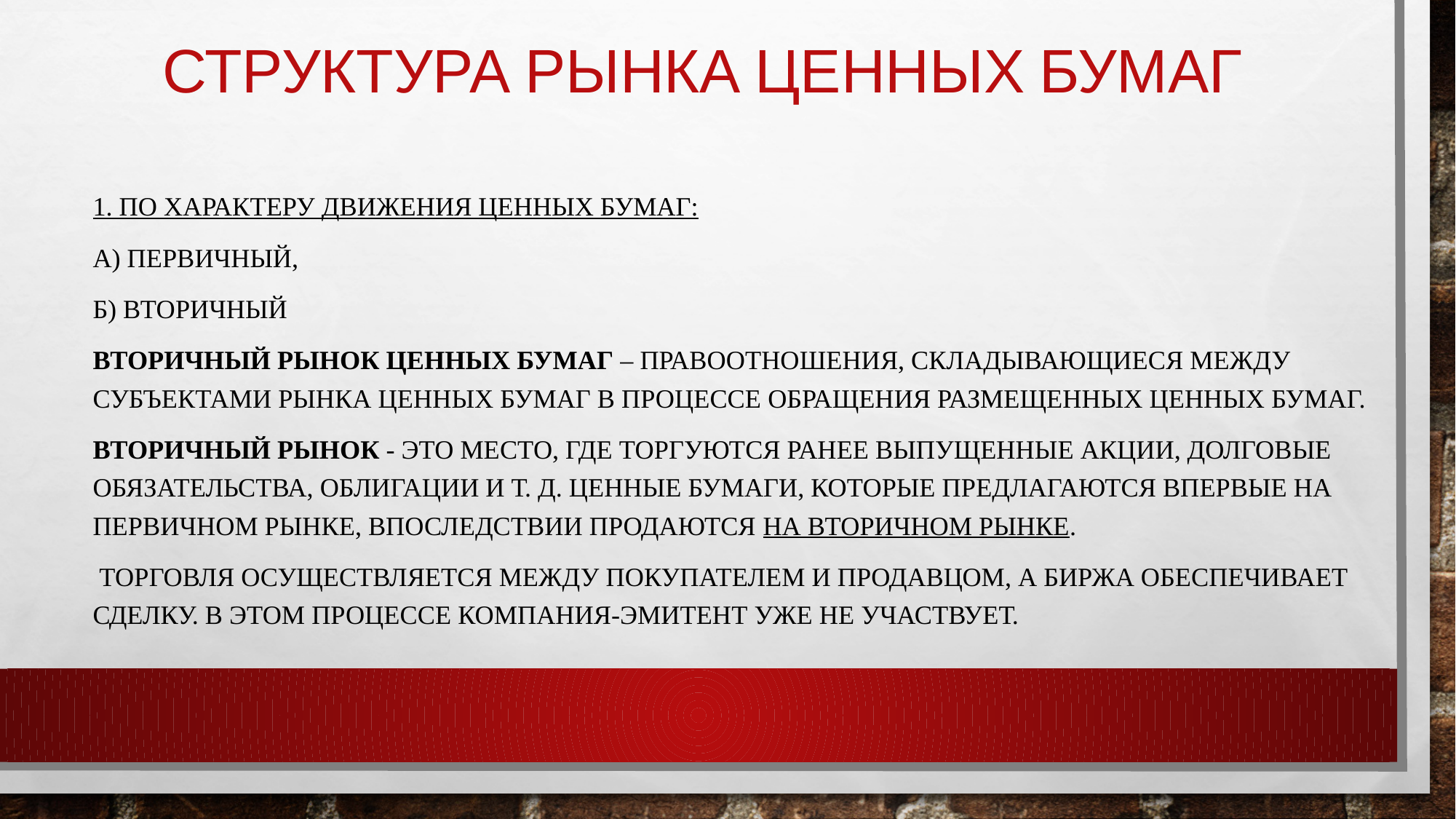

# Структура рынка ценных бумаг

1. По характеру движения ценных бумаг:
А) первичный,
Б) вторичный
Вторичный рынок ценных бумаг – правоотношения, складывающиеся между субъектами рынка ценных бумаг в процессе обращения размещенных ценных бумаг.
Вторичный рынок - это место, где торгуются ранее выпущенные акции, долговые обязательства, облигации и т. д. Ценные бумаги, которые предлагаются впервые на первичном рынке, впоследствии продаются на вторичном рынке.
 Торговля осуществляется между покупателем и продавцом, а биржа обеспечивает сделку. В этом процессе компания-эмитент уже не участвует.